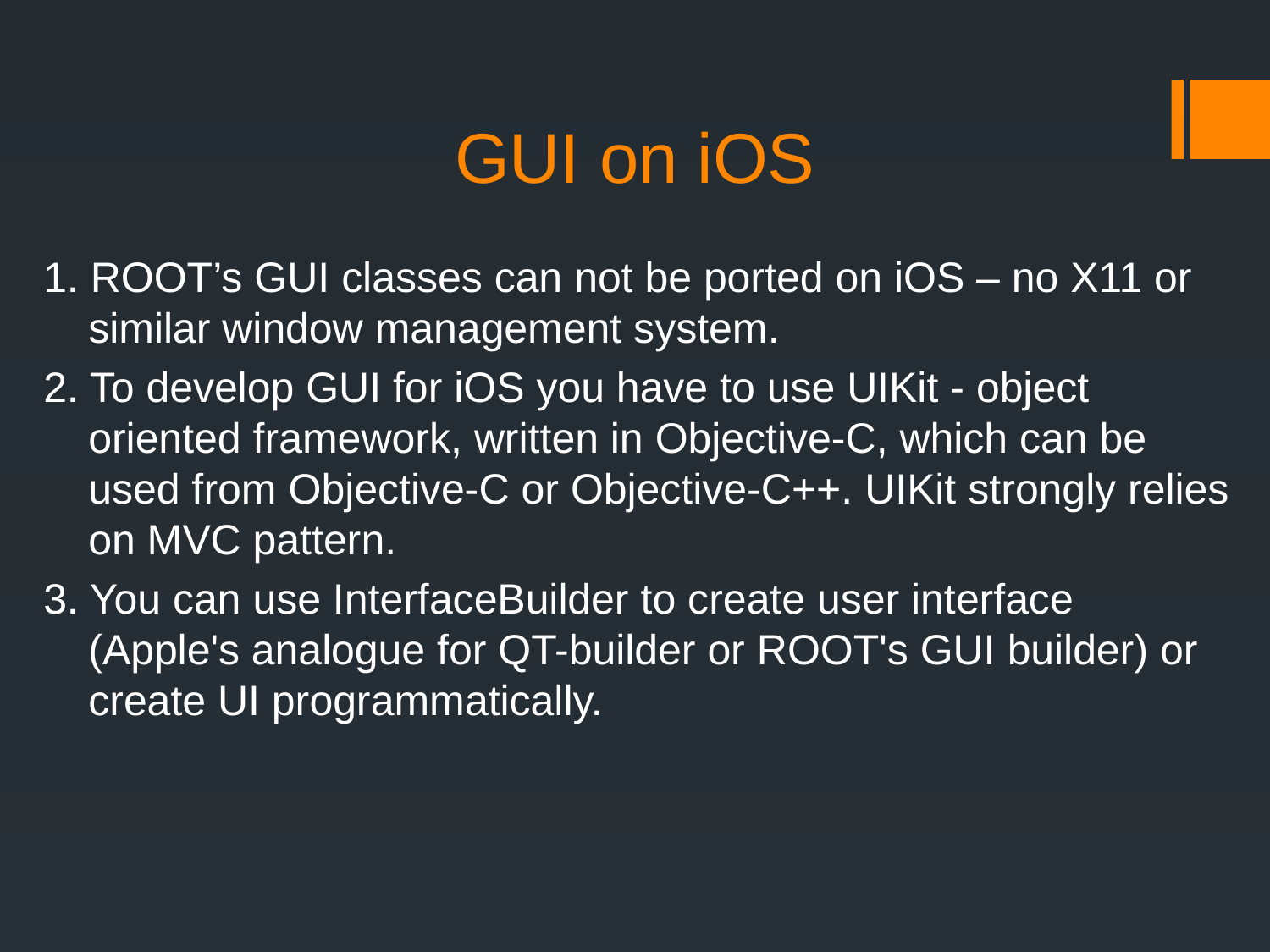

# GUI on iOS
1. ROOT’s GUI classes can not be ported on iOS – no X11 or similar window management system.
2. To develop GUI for iOS you have to use UIKit - object oriented framework, written in Objective-C, which can be used from Objective-C or Objective-C++. UIKit strongly relies on MVC pattern.
3. You can use InterfaceBuilder to create user interface (Apple's analogue for QT-builder or ROOT's GUI builder) or create UI programmatically.